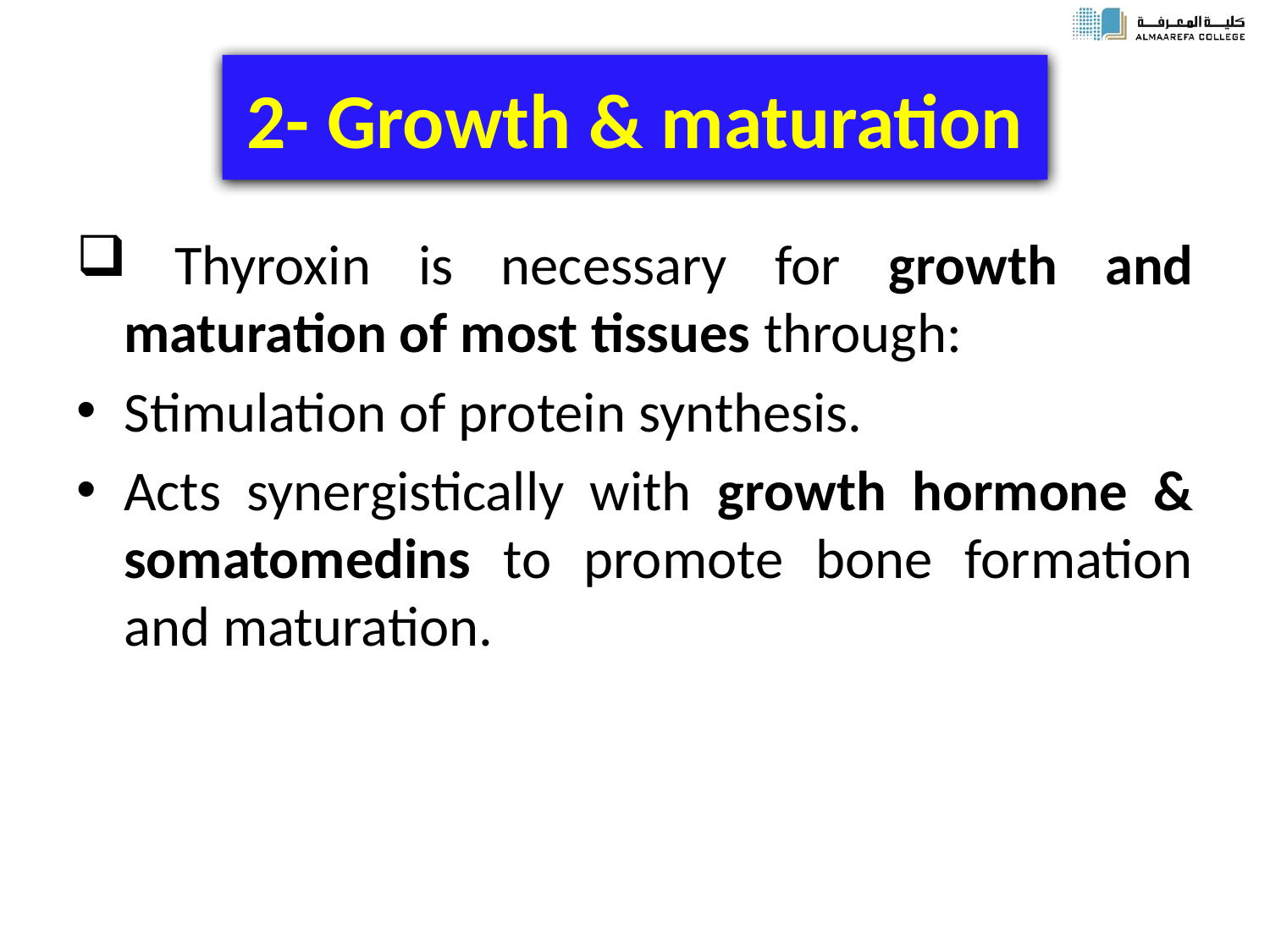

# 2- Growth & maturation
 Thyroxin is necessary for growth and maturation of most tissues through:
Stimulation of protein synthesis.
Acts synergistically with growth hormone & somatomedins to promote bone formation and maturation.